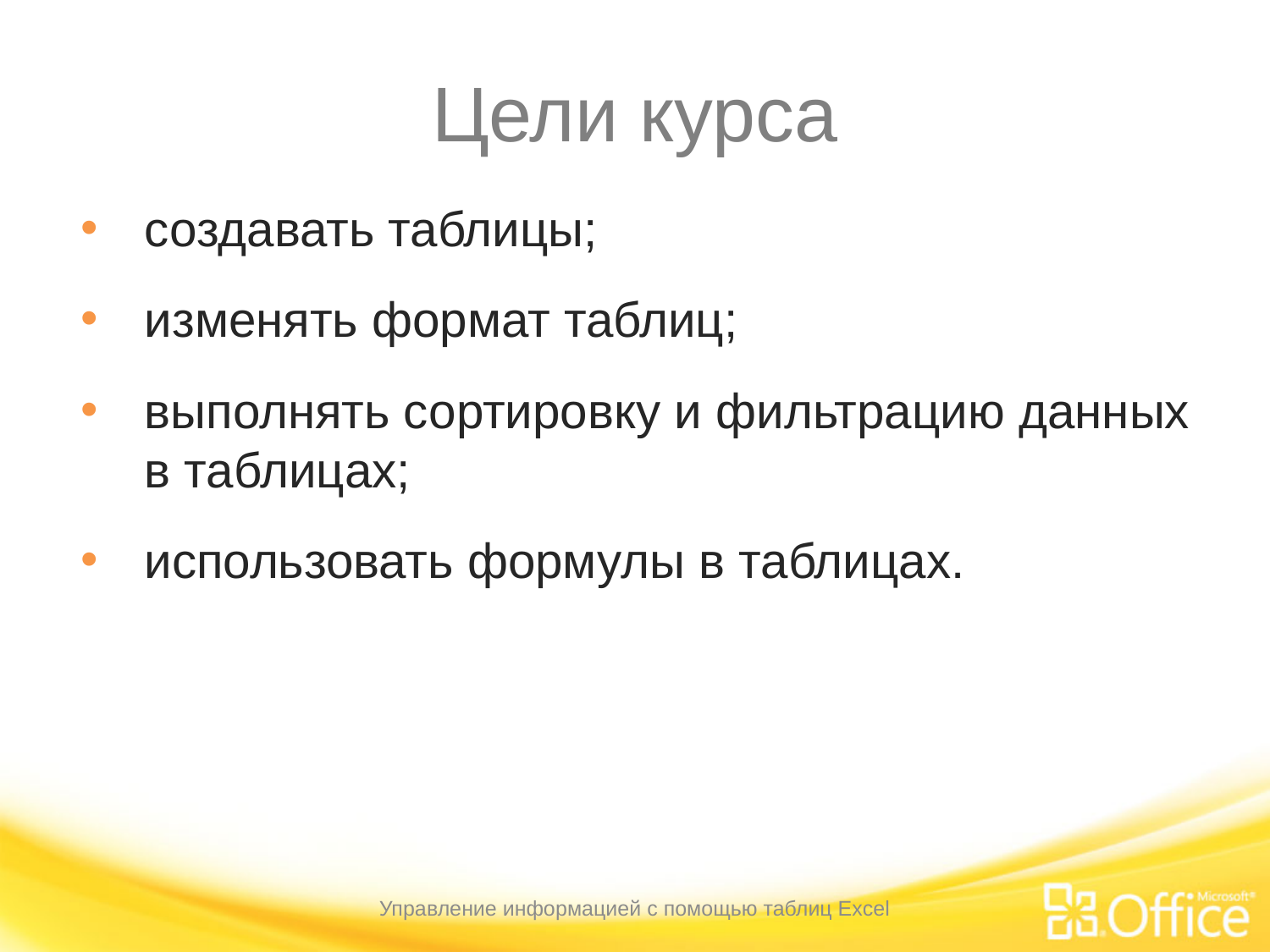

# Цели курса
создавать таблицы;
изменять формат таблиц;
выполнять сортировку и фильтрацию данных в таблицах;
использовать формулы в таблицах.
Управление информацией с помощью таблиц Excel